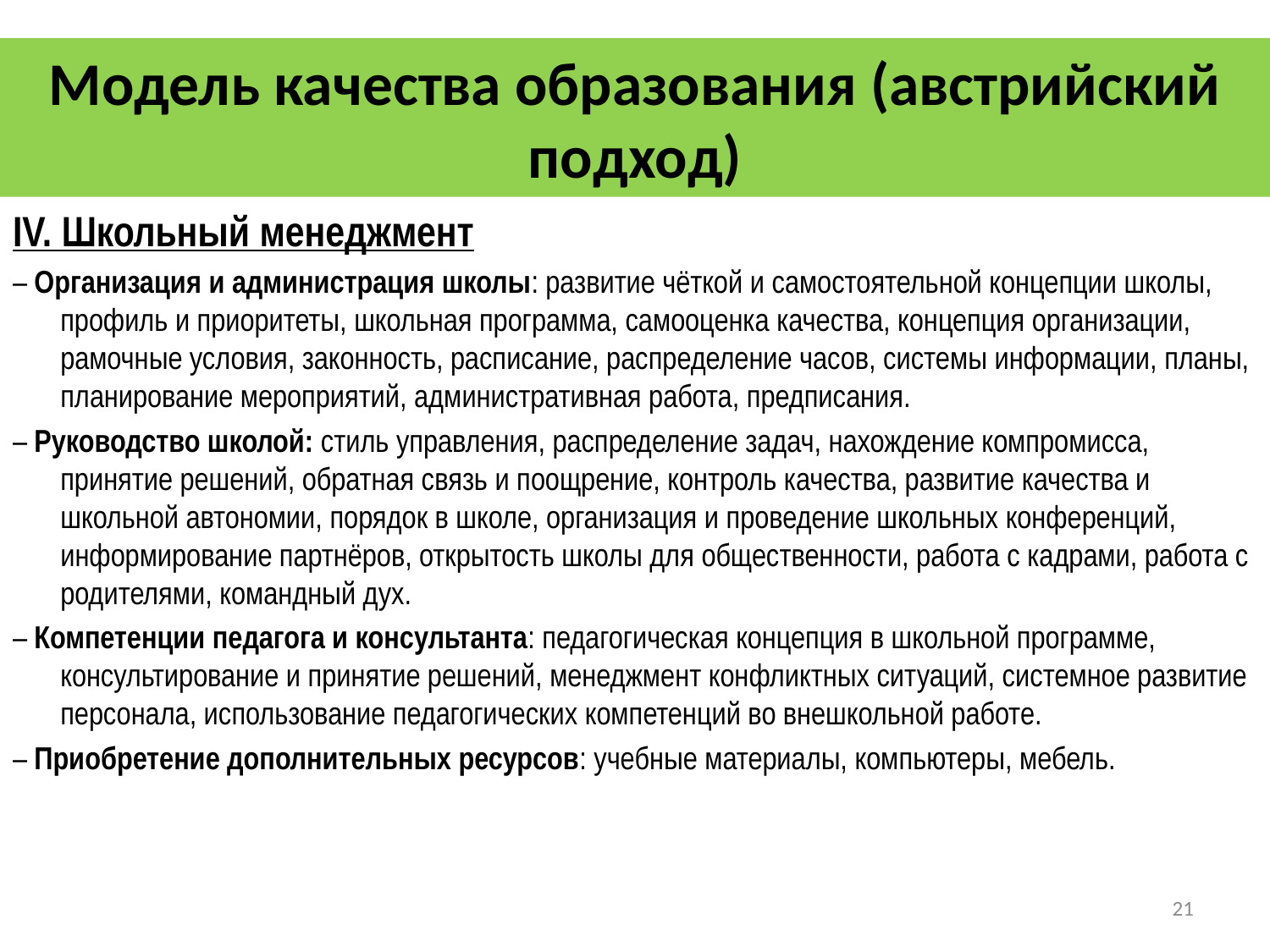

# Модель качества образования (австрийский подход)
IV. Школьный менеджмент
– Организация и администрация школы: развитие чёткой и самостоятельной концепции школы, профиль и приоритеты, школьная программа, самооценка качества, концепция организации, рамочные условия, законность, расписание, распределение часов, системы информации, планы, планирование мероприятий, административная работа, предписания.
– Руководство школой: стиль управления, распределение задач, нахождение компромисса, принятие решений, обратная связь и поощрение, контроль качества, развитие качества и школьной автономии, порядок в школе, организация и проведение школьных конференций, информирование партнёров, открытость школы для общественности, работа с кадрами, работа с родителями, командный дух.
– Компетенции педагога и консультанта: педагогическая концепция в школьной программе, консультирование и принятие решений, менеджмент конфликтных ситуаций, системное развитие персонала, использование педагогических компетенций во внешкольной работе.
– Приобретение дополнительных ресурсов: учебные материалы, компьютеры, мебель.
21